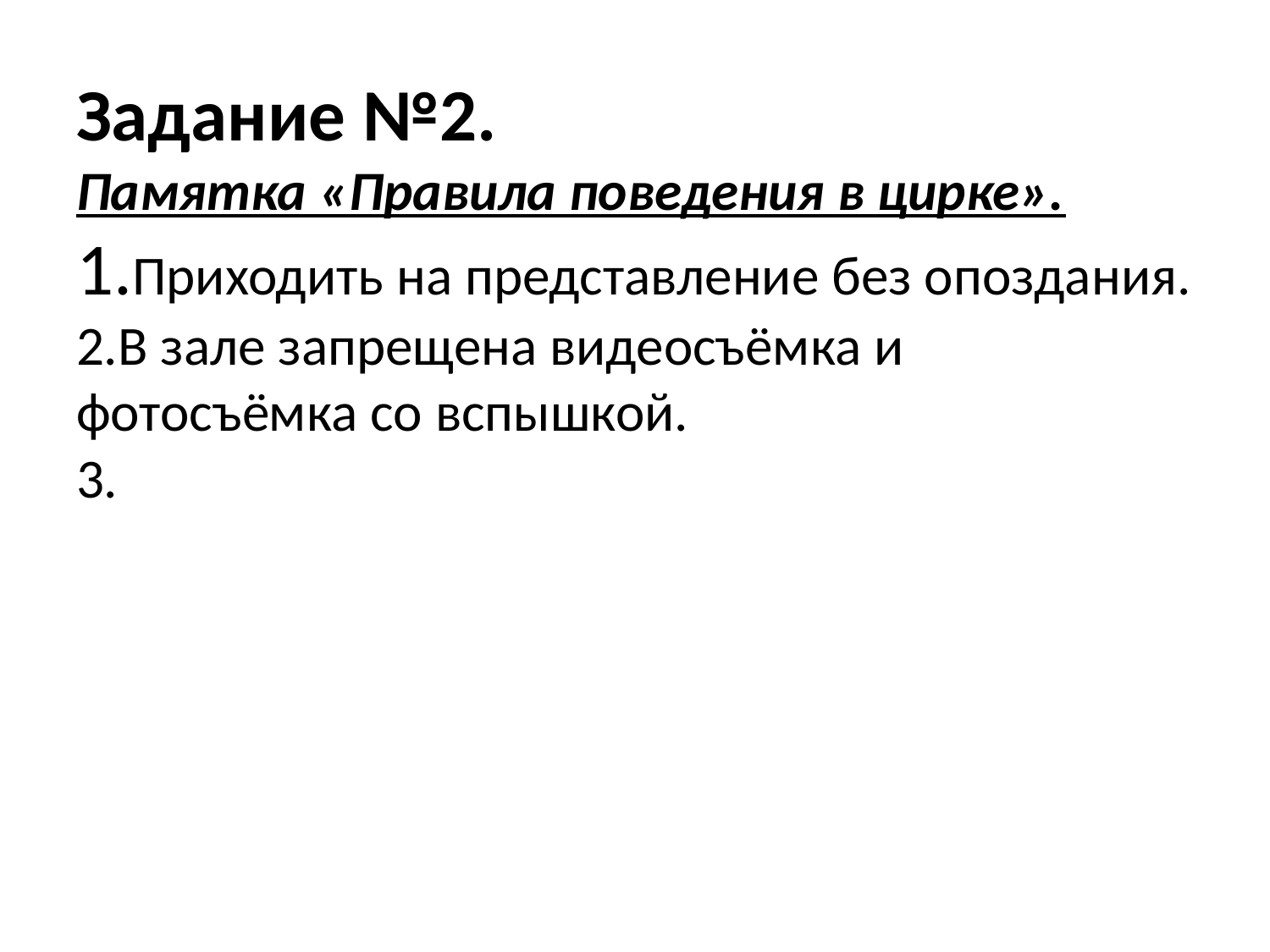

# Задание №2. Памятка «Правила поведения в цирке». 1.Приходить на представление без опоздания. 2.В зале запрещена видеосъёмка и фотосъёмка со вспышкой. 3.